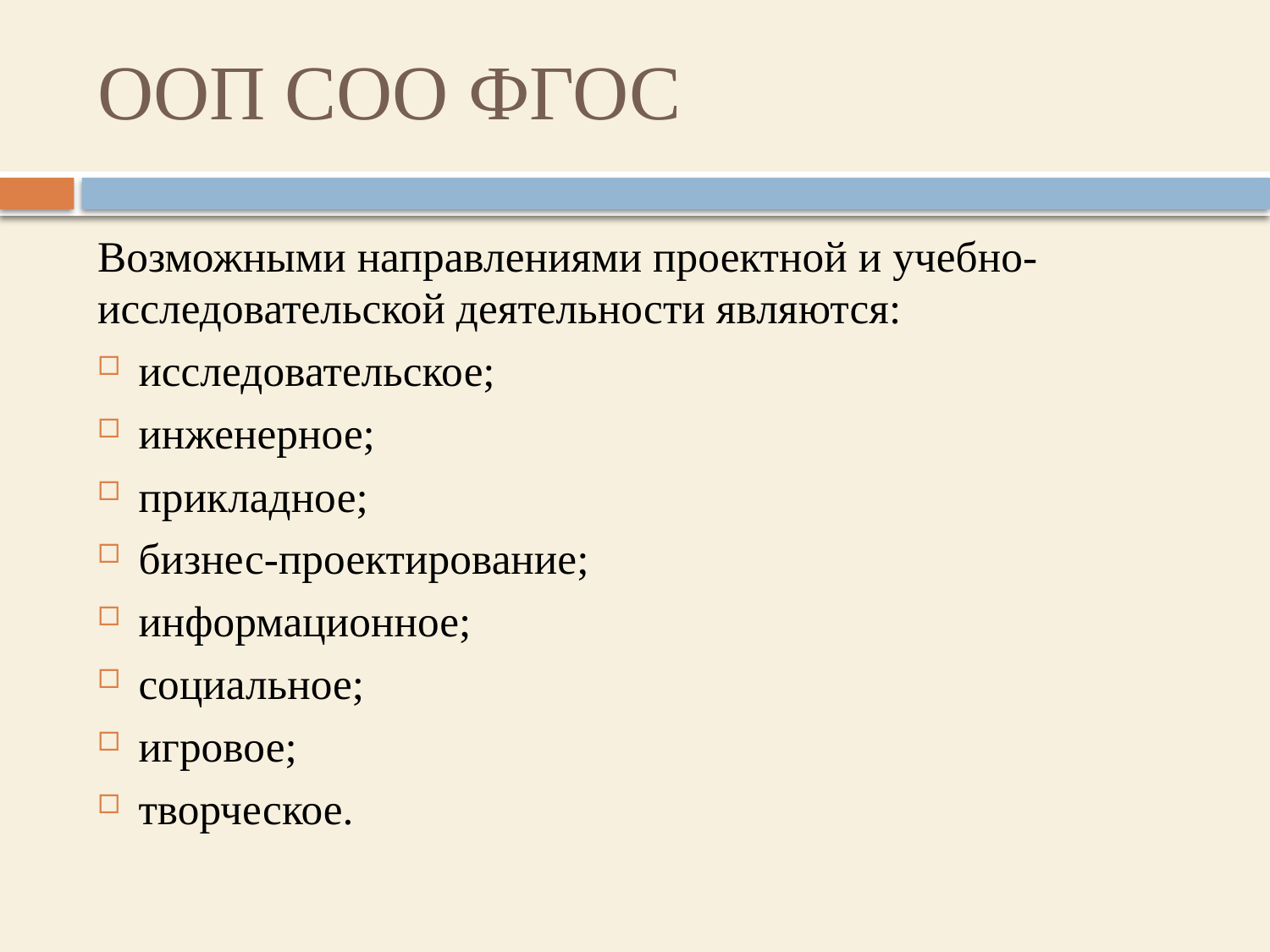

# ООП СОО ФГОС
Возможными направлениями проектной и учебно-исследовательской деятельности являются:
исследовательское;
инженерное;
прикладное;
бизнес-проектирование;
информационное;
социальное;
игровое;
творческое.